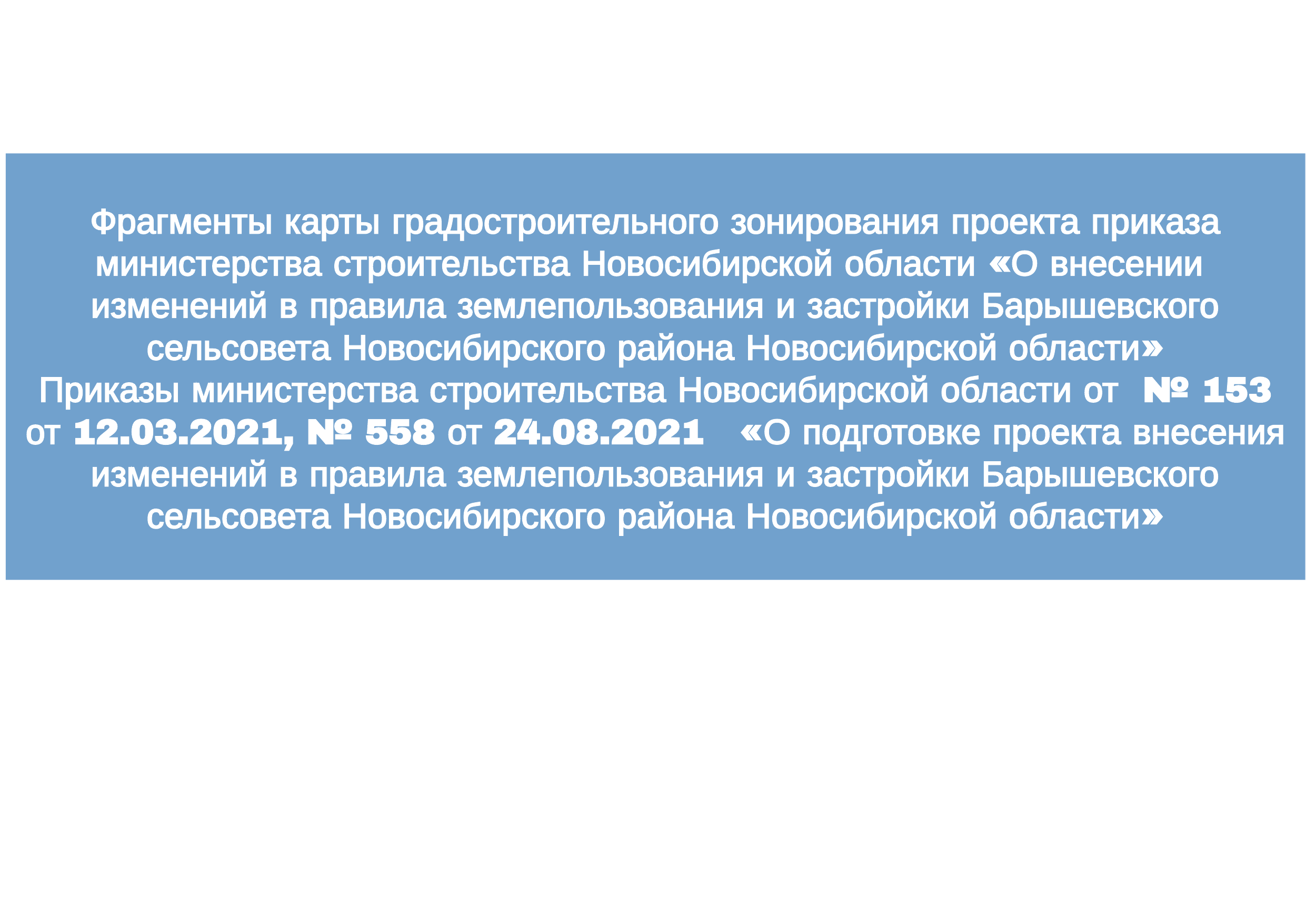

Фрагменты карты градостроительного зонирования проекта приказа министерства строительства Новосибирской области «О внесении  изменений в правила землепользования и застройки Барышевского сельсовета Новосибирского района Новосибирской области»
Приказы министерства строительства Новосибирской области от  № 153 от 12.03.2021, № 558 от 24.08.2021   «О подготовке проекта внесения изменений в правила землепользования и застройки Барышевского сельсовета Новосибирского района Новосибирской области»